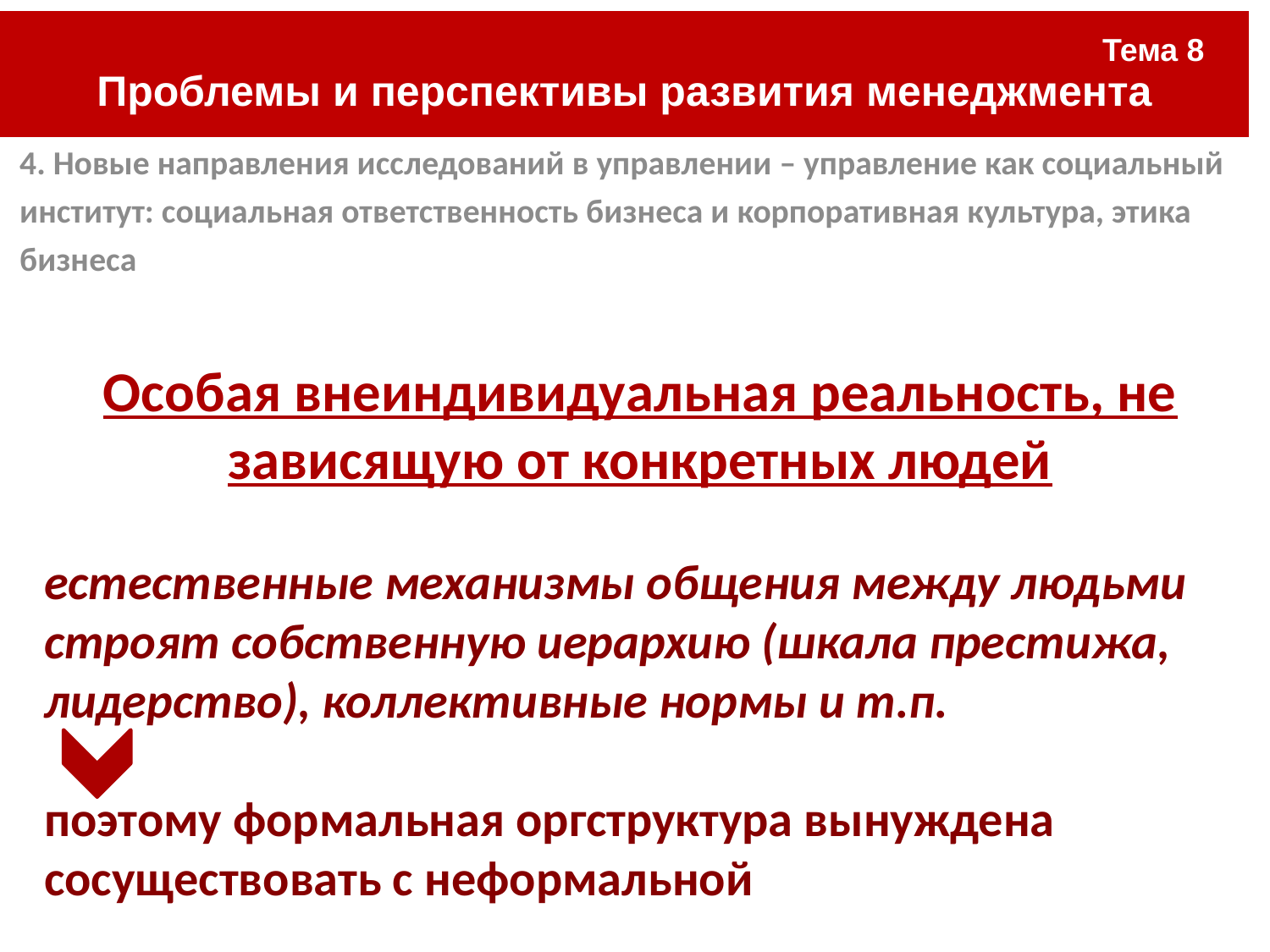

| Тема 8 Проблемы и перспективы развития менеджмента |
| --- |
4. Новые направления исследований в управлении – управление как социальный институт: социальная ответственность бизнеса и корпоративная культура, этика бизнеса

#
Особая внеиндивидуальная реальность, не зависящую от конкретных людей

естественные механизмы общения между людьми строят собственную иерархию (шкала престижа, лидерство), коллективные нормы и т.п.

поэтому формальная оргструктура вынуждена сосуществовать с неформальной